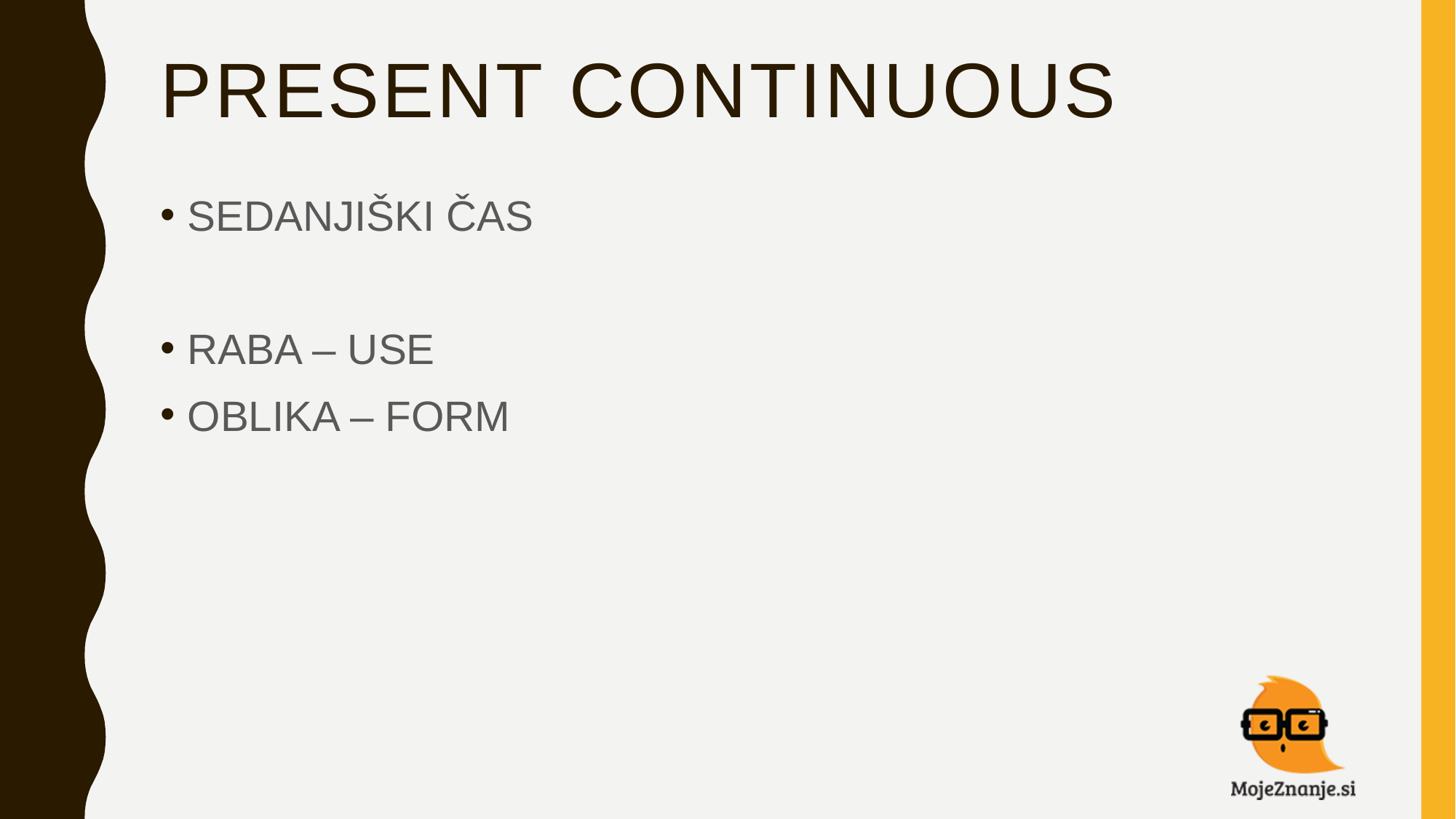

# PRESENT CONTINUOUS
SEDANJIŠKI ČAS

RABA – USE
OBLIKA – FORM